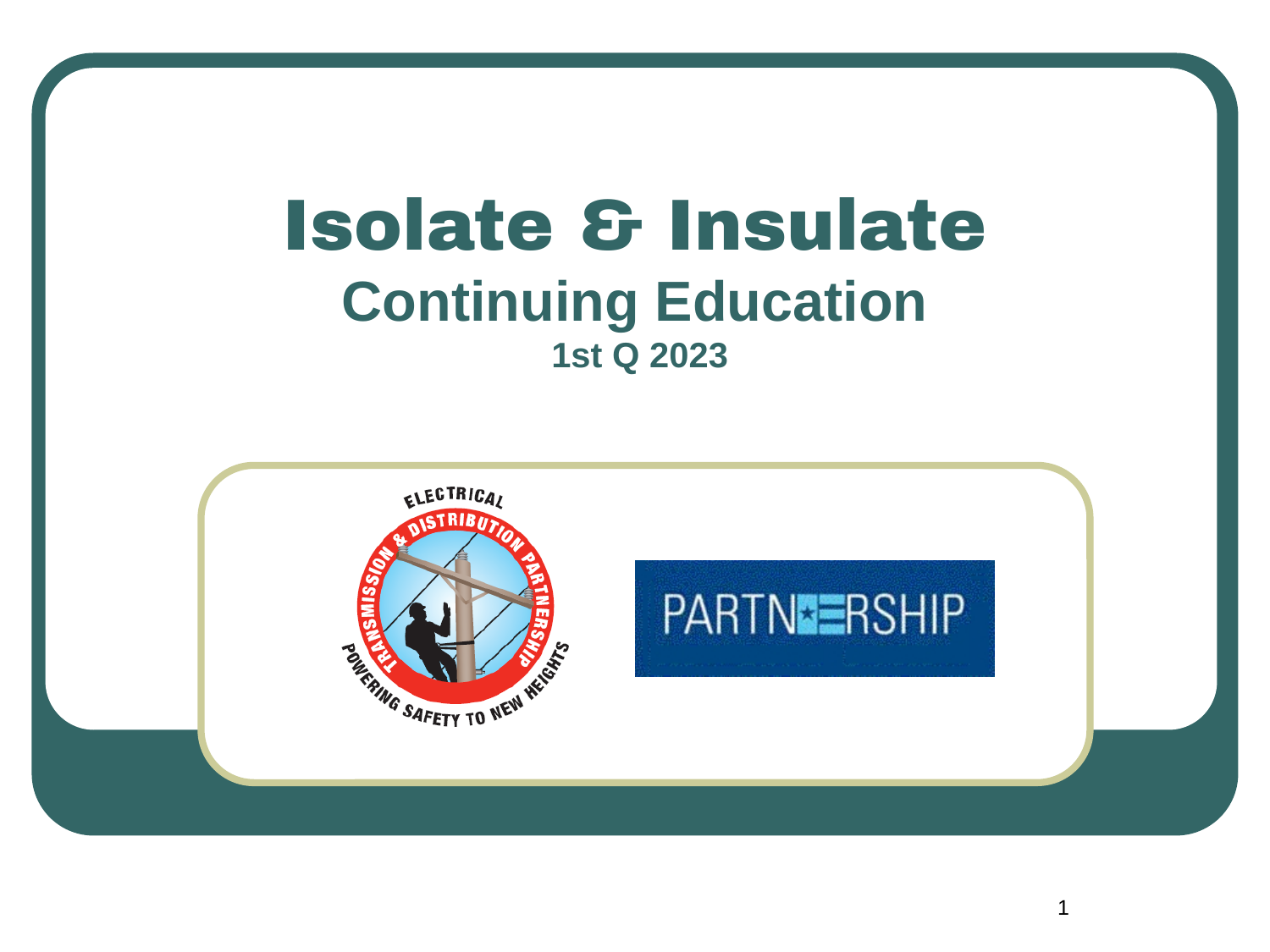

# Isolate & Insulate Continuing Education 1st Q 2023
1